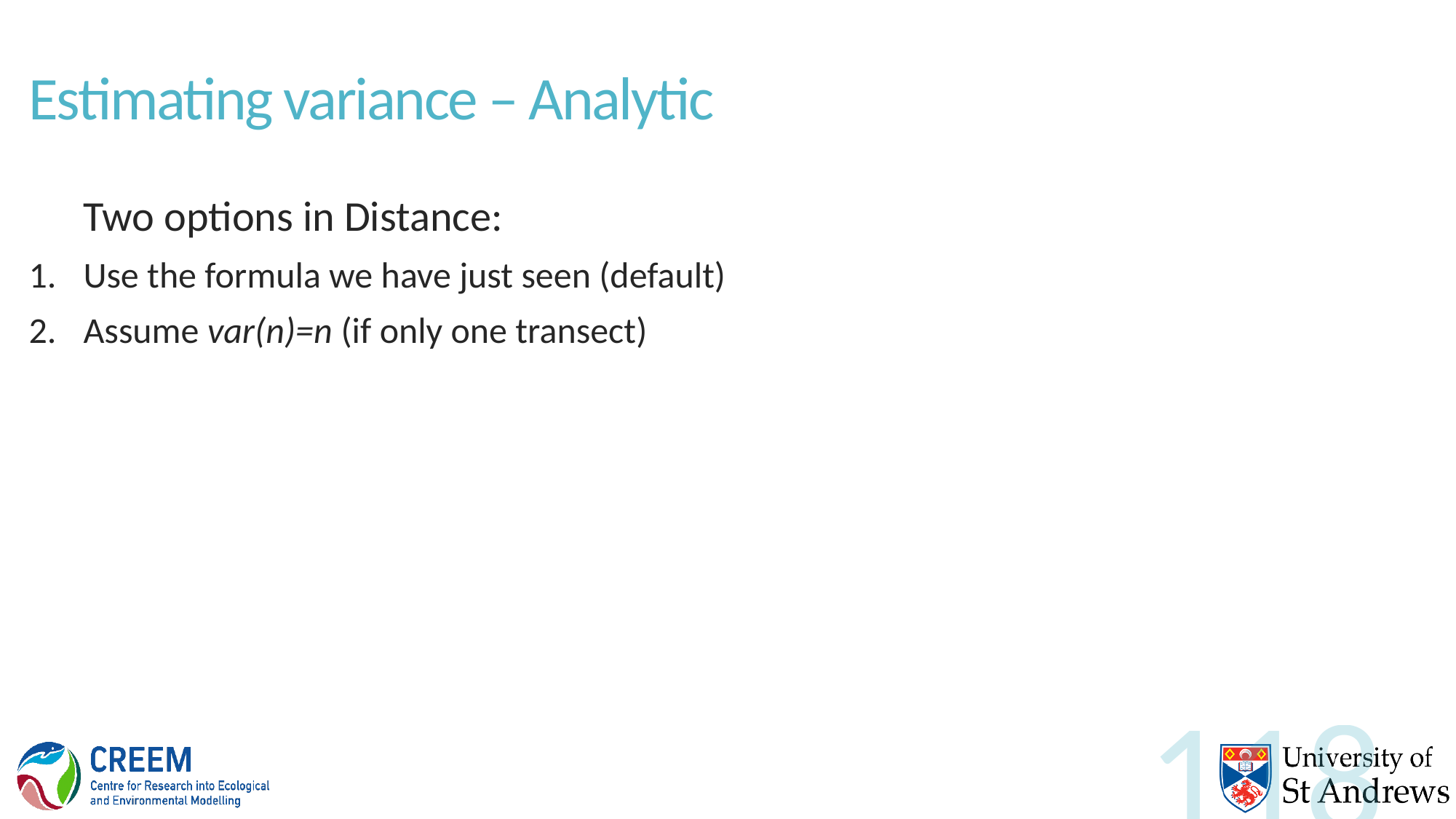

# Estimating variance – Analytic
Two options in Distance:
Use the formula we have just seen (default)
Assume var(n)=n (if only one transect)
118